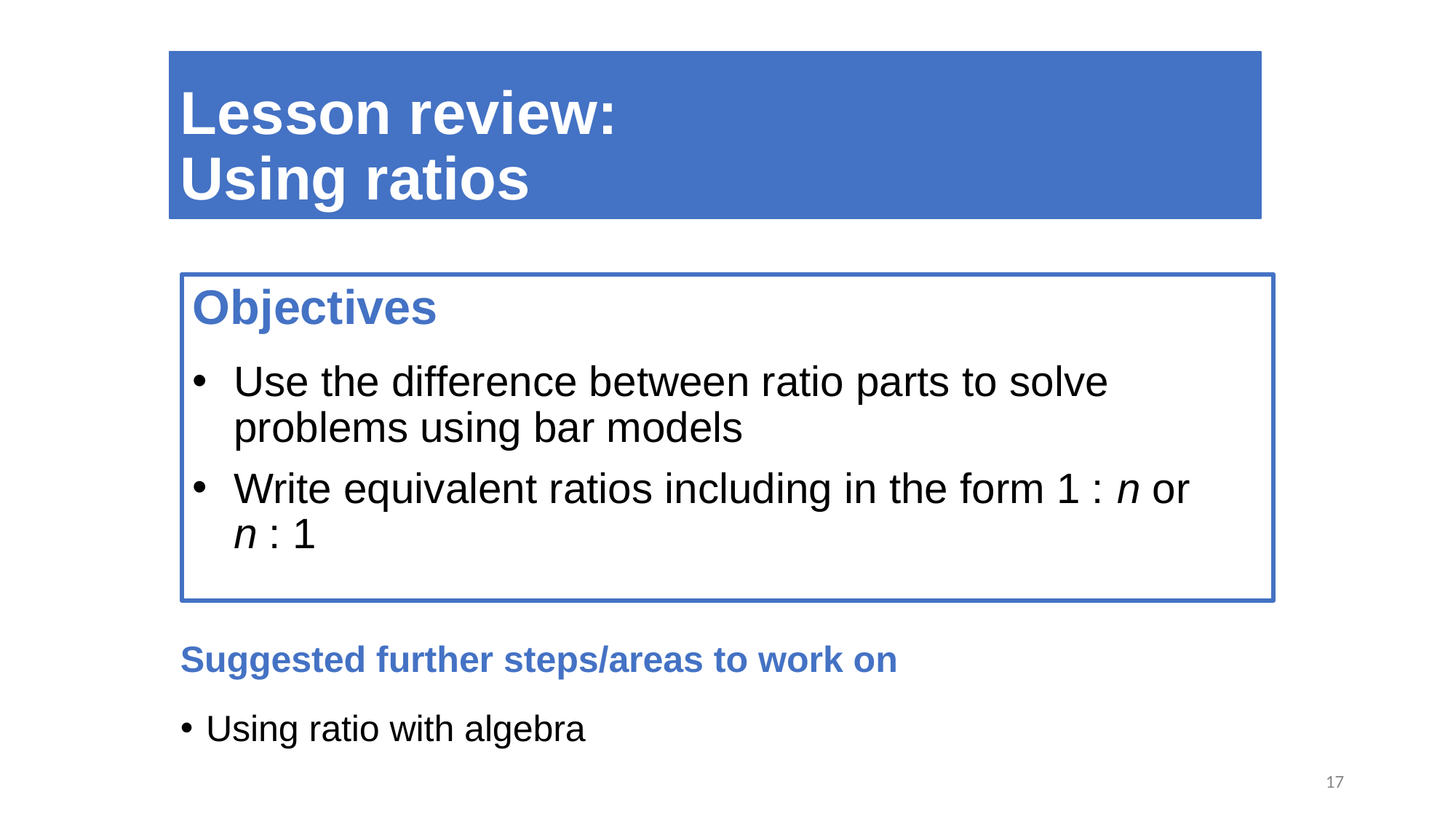

# Lesson review: Using ratios
Objectives
Use the difference between ratio parts to solve problems using bar models
Write equivalent ratios including in the form 1 : n or     n : 1

Suggested further steps/areas to work on
Using ratio with algebra
17